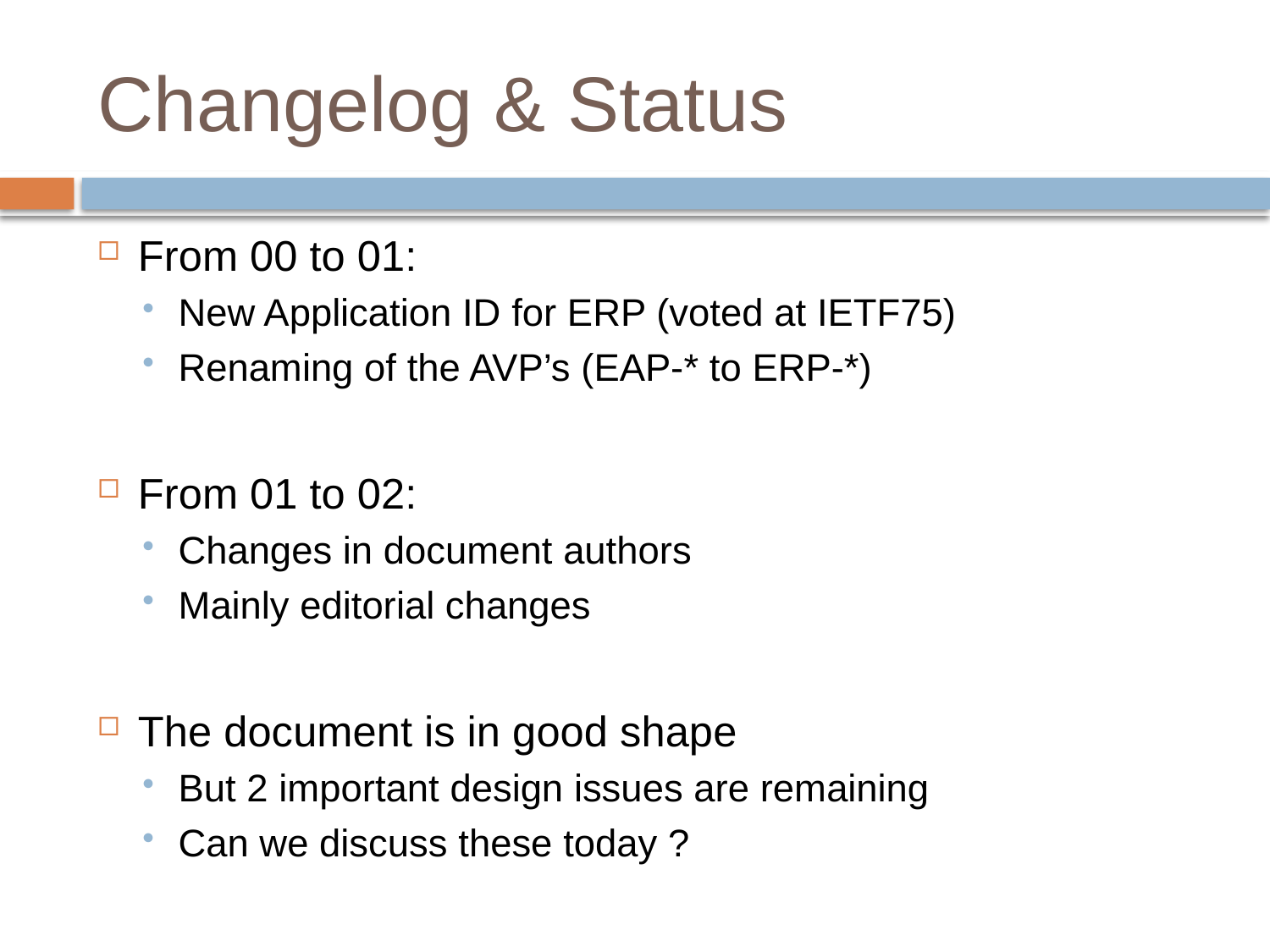

# Changelog & Status
From 00 to 01:
New Application ID for ERP (voted at IETF75)
Renaming of the AVP’s (EAP-* to ERP-*)

From 01 to 02:
Changes in document authors
Mainly editorial changes

The document is in good shape
But 2 important design issues are remaining
Can we discuss these today ?